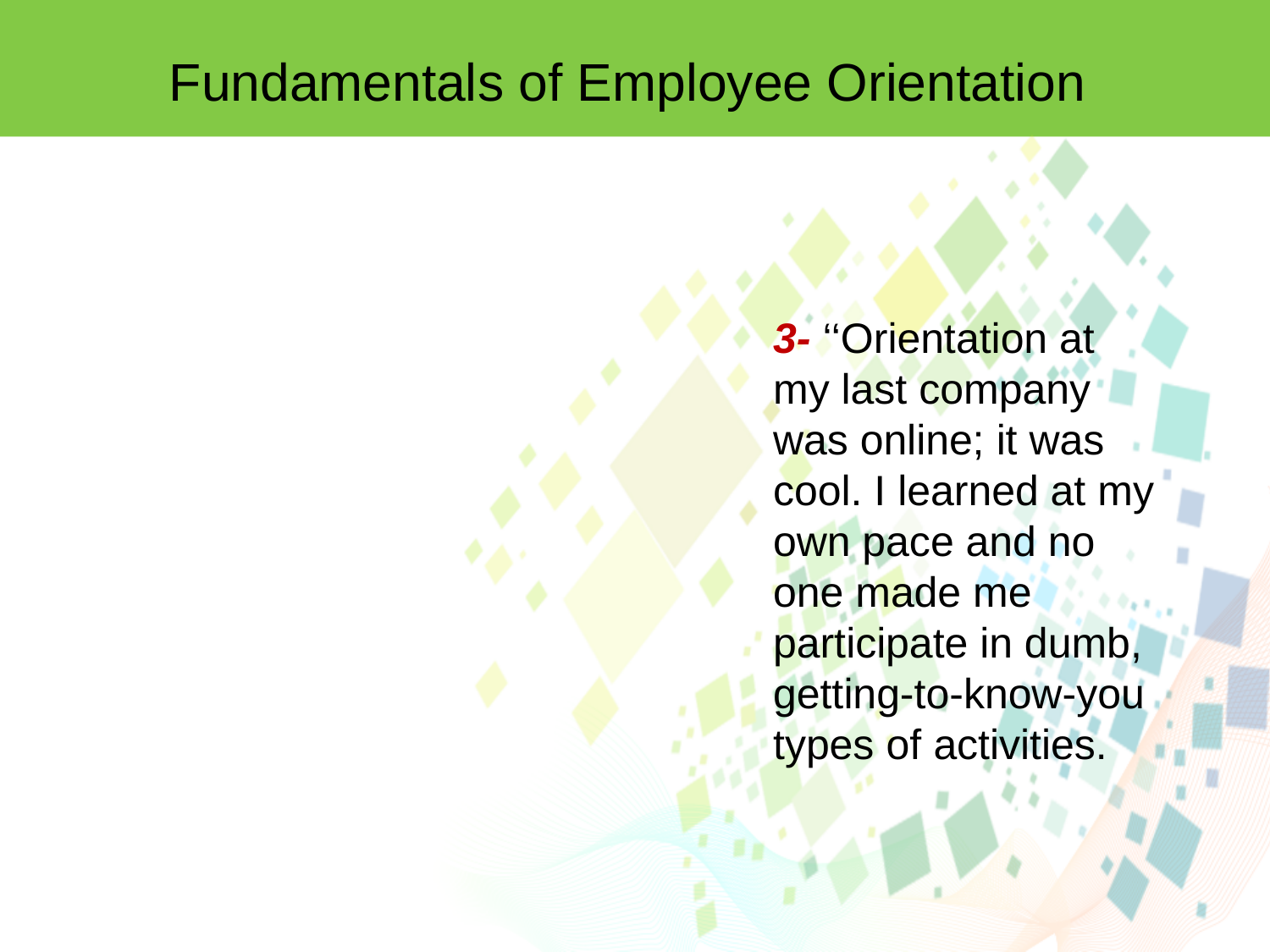

Fundamentals of Employee Orientation
3- ‘‘Orientation at my last company was online; it was cool. I learned at my own pace and no one made me participate in dumb, getting-to-know-you types of activities.